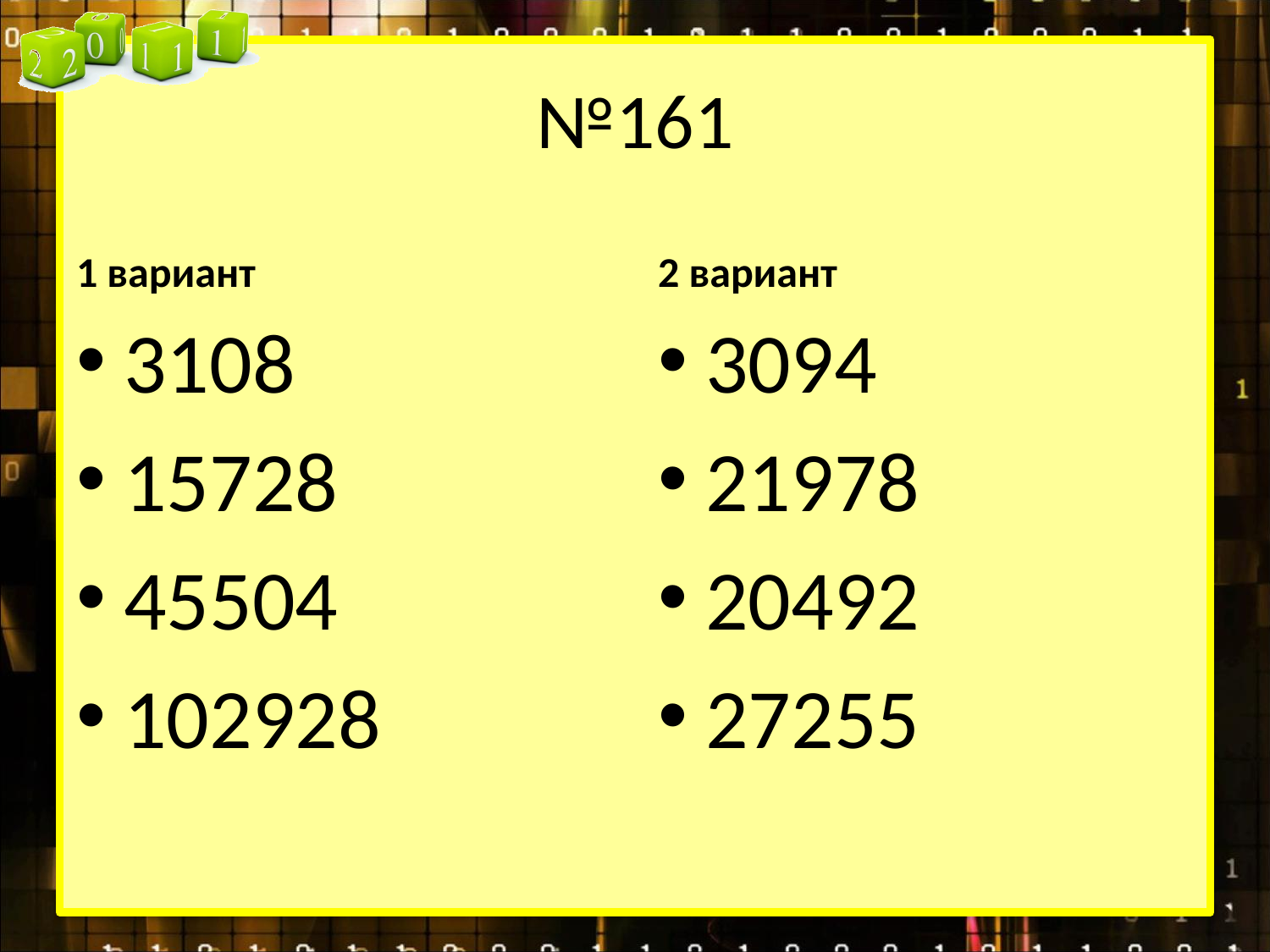

# №161
1 вариант
2 вариант
3108
15728
45504
102928
3094
21978
20492
27255